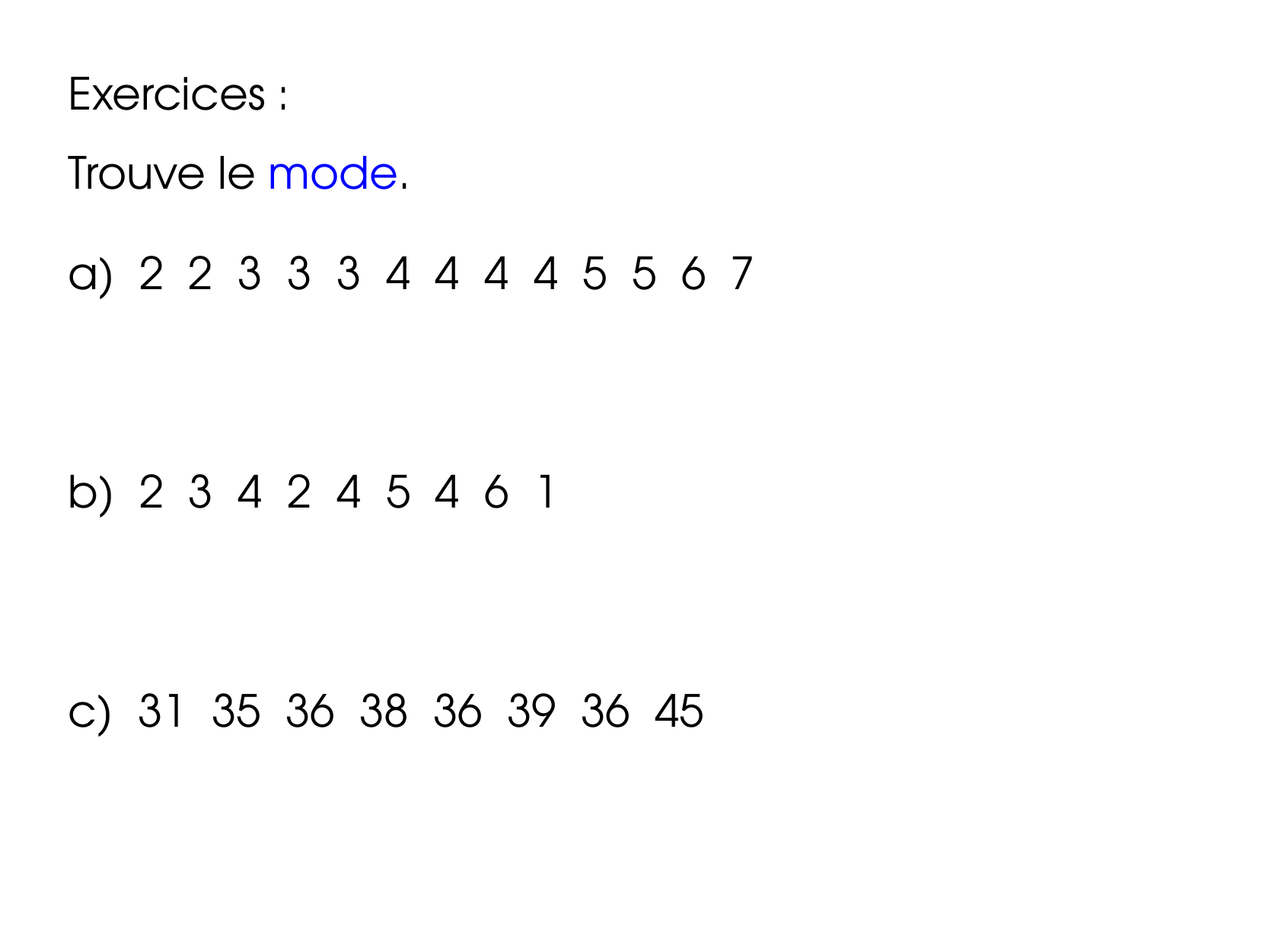

Exercices :
Trouve le mode.
a)  2  2  3  3  3  4  4  4  4  5  5  6  7
b)  2  3  4  2  4  5  4  6  1
c)  31  35  36  38  36  39  36  45